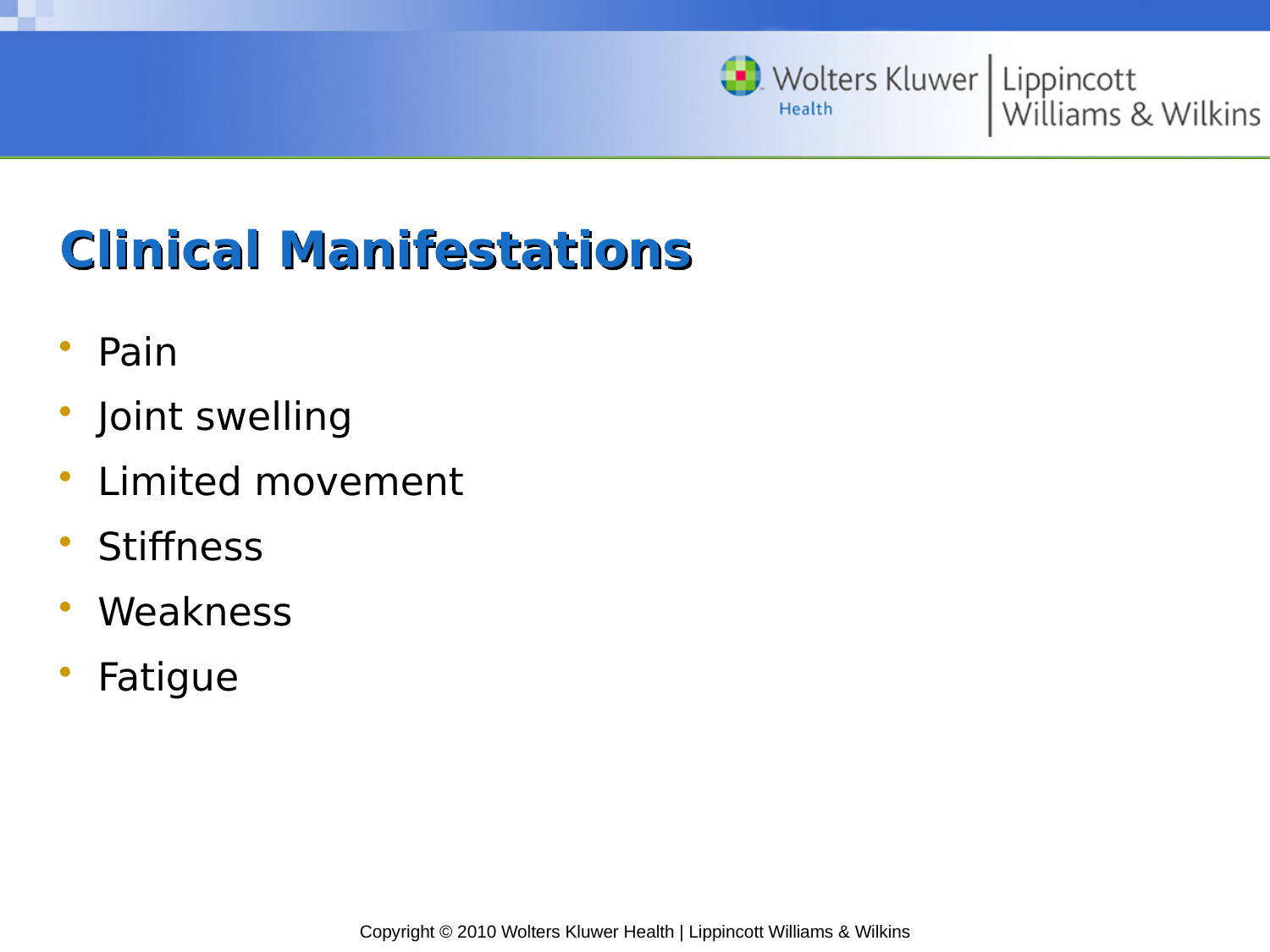

# Clinical Manifestations
Pain
Joint swelling
Limited movement
Stiffness
Weakness
Fatigue